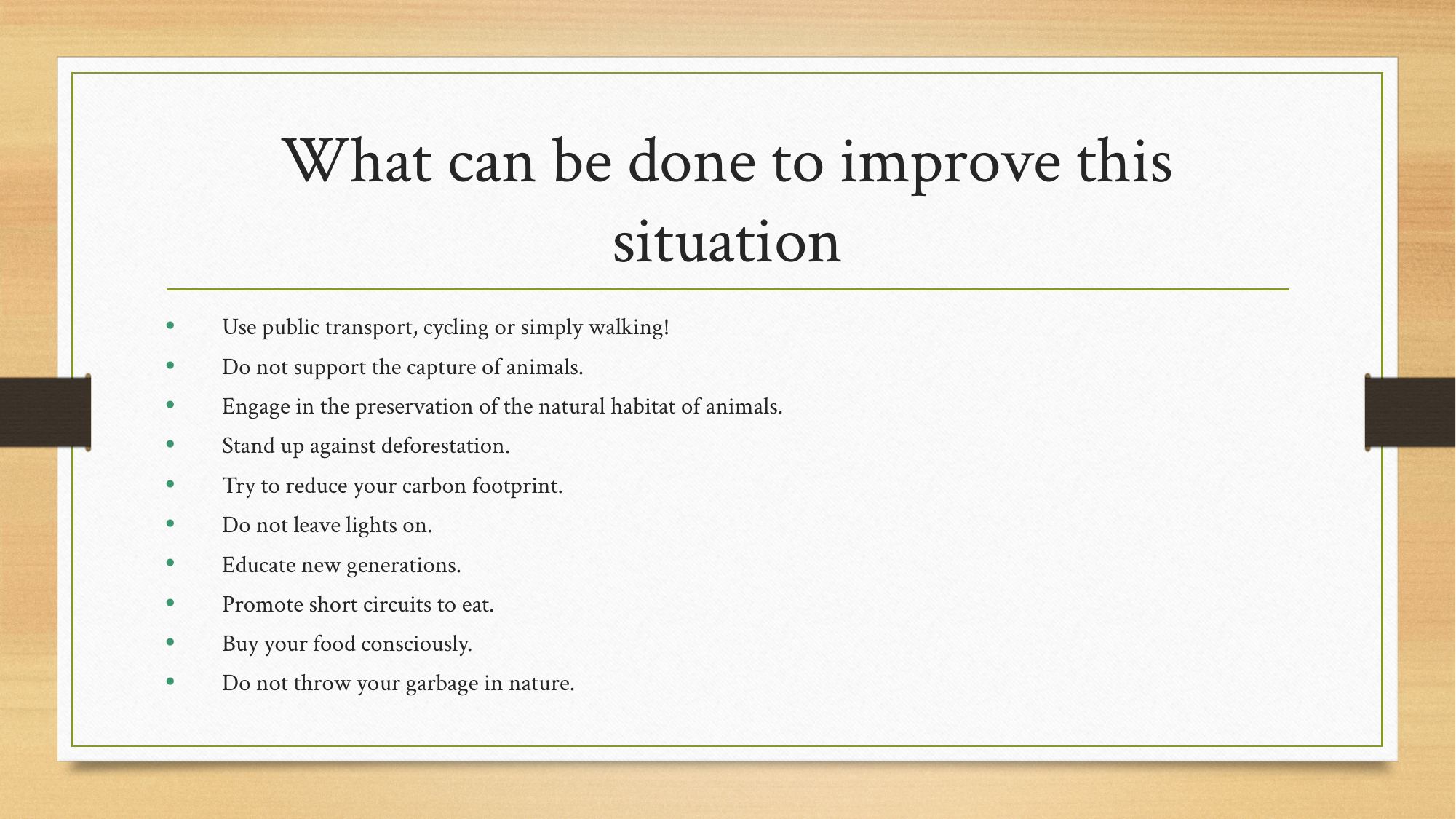

# What can be done to improve this situation
Use public transport, cycling or simply walking!
Do not support the capture of animals.
Engage in the preservation of the natural habitat of animals.
Stand up against deforestation.
Try to reduce your carbon footprint.
Do not leave lights on.
Educate new generations.
Promote short circuits to eat.
Buy your food consciously.
Do not throw your garbage in nature.